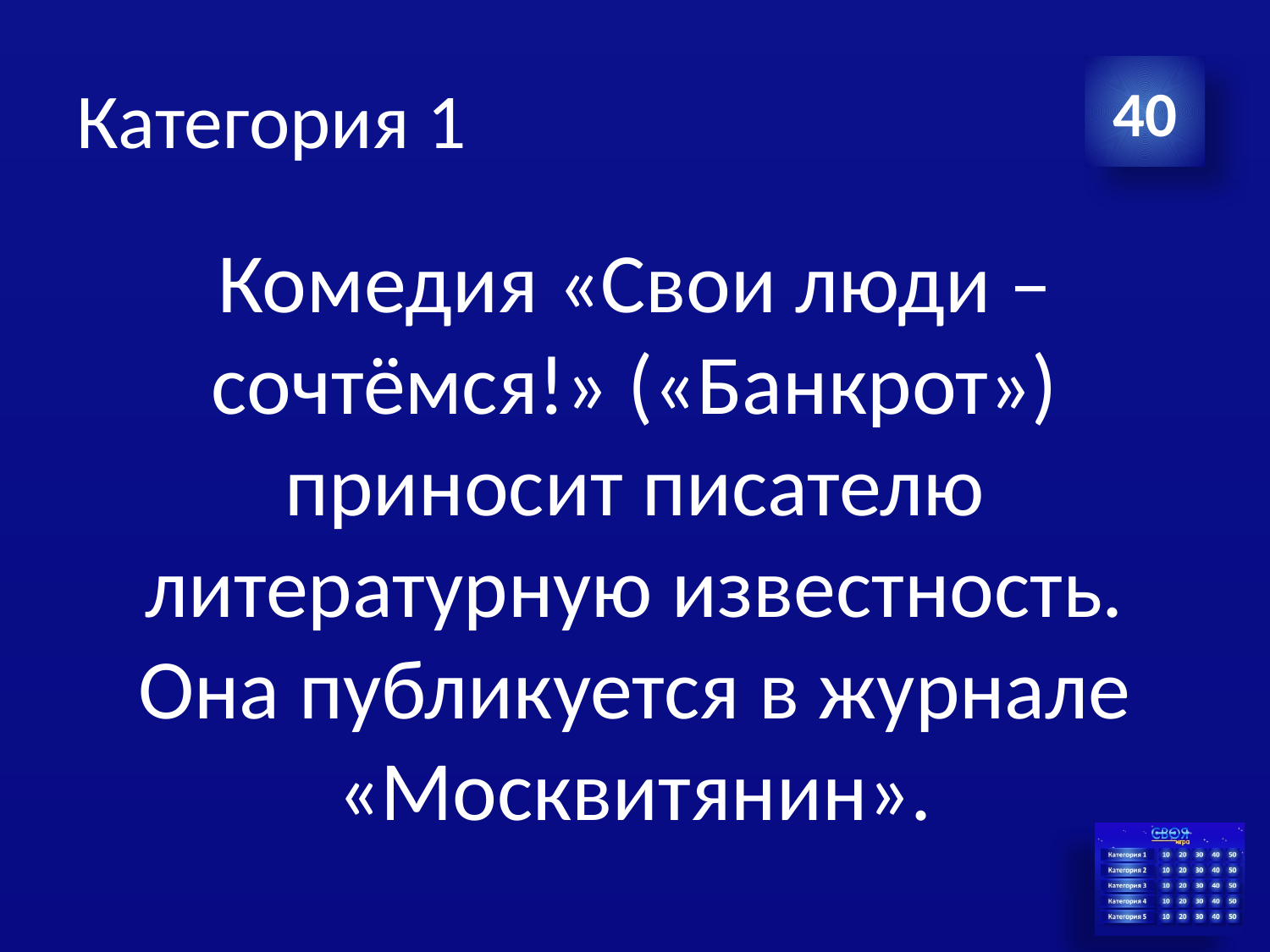

# Категория 1
40
Комедия «Свои люди – сочтёмся!» («Банкрот») приносит писателю литературную известность. Она публикуется в журнале «Москвитянин».